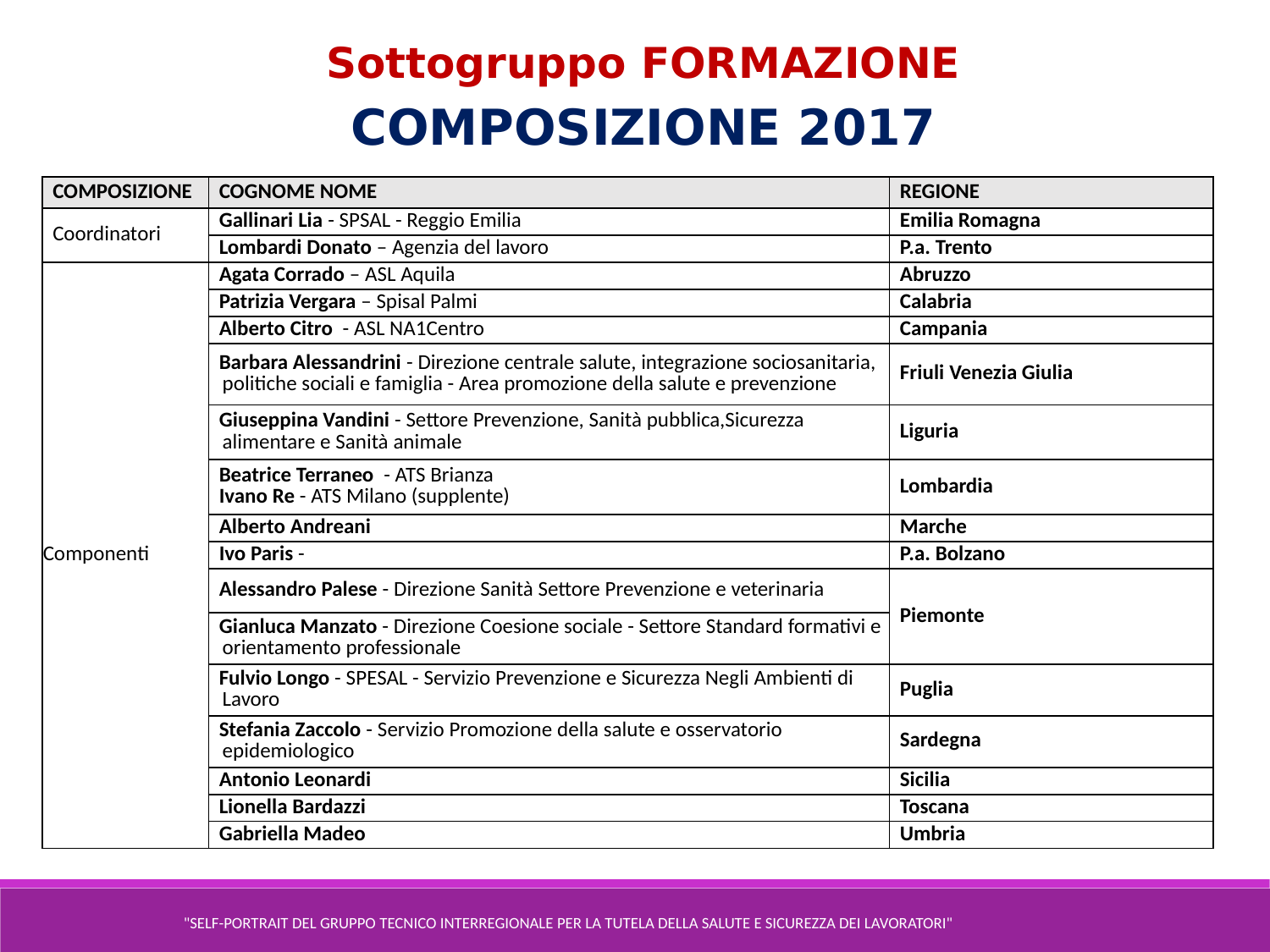

Sottogruppo FORMAZIONE
COMPOSIZIONE 2017
| COMPOSIZIONE | COGNOME NOME | REGIONE |
| --- | --- | --- |
| Coordinatori | Gallinari Lia - SPSAL - Reggio Emilia | Emilia Romagna |
|  | Lombardi Donato – Agenzia del lavoro | P.a. Trento |
| Componenti | Agata Corrado – ASL Aquila | Abruzzo |
|  | Patrizia Vergara – Spisal Palmi | Calabria |
|  | Alberto Citro - ASL NA1Centro | Campania |
|  | Barbara Alessandrini - Direzione centrale salute, integrazione sociosanitaria, politiche sociali e famiglia - Area promozione della salute e prevenzione | Friuli Venezia Giulia |
|  | Giuseppina Vandini - Settore Prevenzione, Sanità pubblica,Sicurezza alimentare e Sanità animale | Liguria |
|  | Beatrice Terraneo - ATS Brianza Ivano Re - ATS Milano (supplente) | Lombardia |
|  | Alberto Andreani | Marche |
|  | Ivo Paris - | P.a. Bolzano |
|  | Alessandro Palese - Direzione Sanità Settore Prevenzione e veterinaria | Piemonte |
|  | Gianluca Manzato - Direzione Coesione sociale - Settore Standard formativi e orientamento professionale |  |
|  | Fulvio Longo - SPESAL - Servizio Prevenzione e Sicurezza Negli Ambienti di Lavoro | Puglia |
|  | Stefania Zaccolo - Servizio Promozione della salute e osservatorio epidemiologico | Sardegna |
|  | Antonio Leonardi | Sicilia |
|  | Lionella Bardazzi | Toscana |
|  | Gabriella Madeo | Umbria |